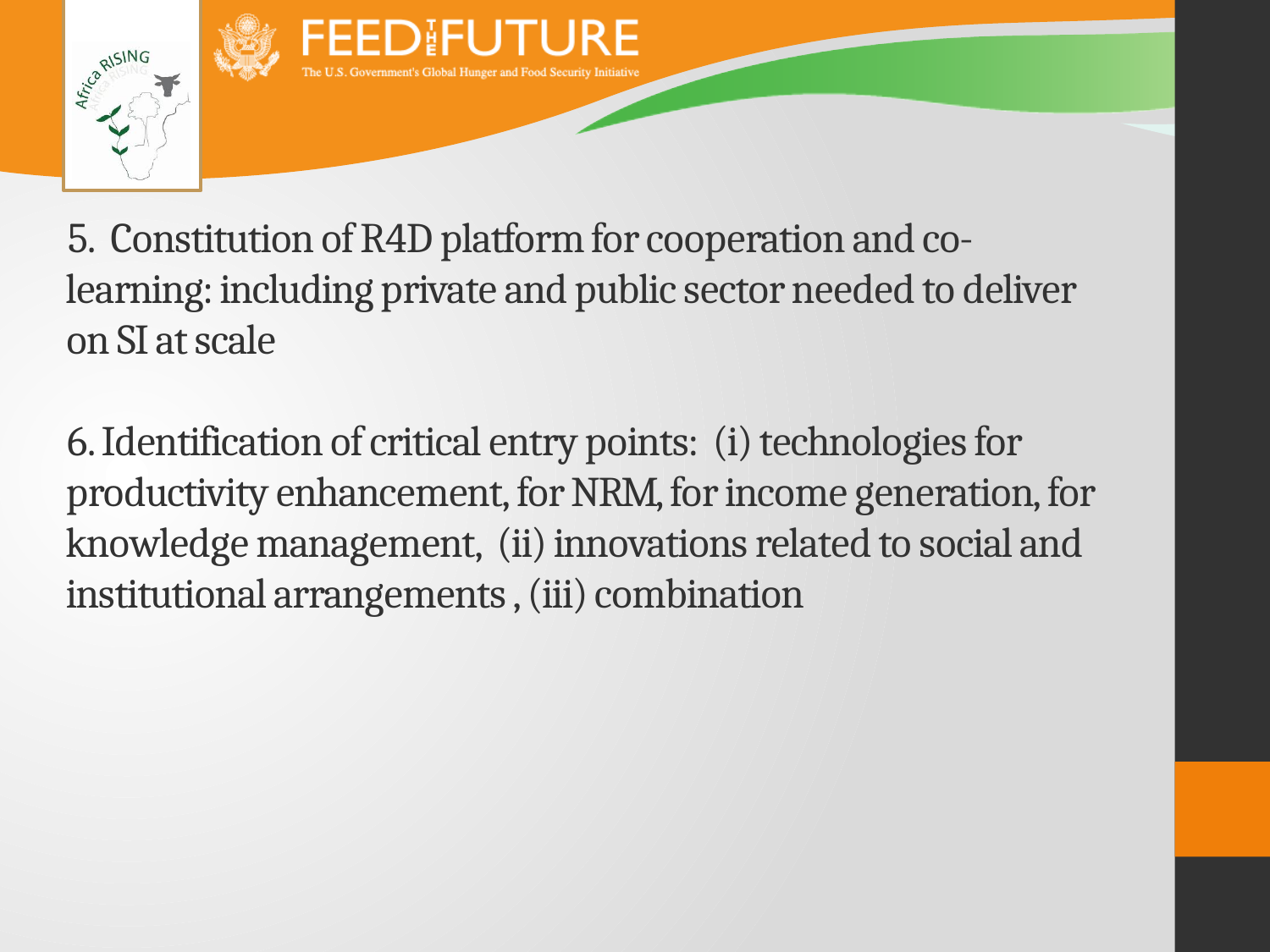

# 5.  Constitution of R4D platform for cooperation and co-learning: including private and public sector needed to deliver on SI at scale 6. Identification of critical entry points:  (i) technologies for productivity enhancement, for NRM, for income generation, for knowledge management,  (ii) innovations related to social and institutional arrangements , (iii) combination